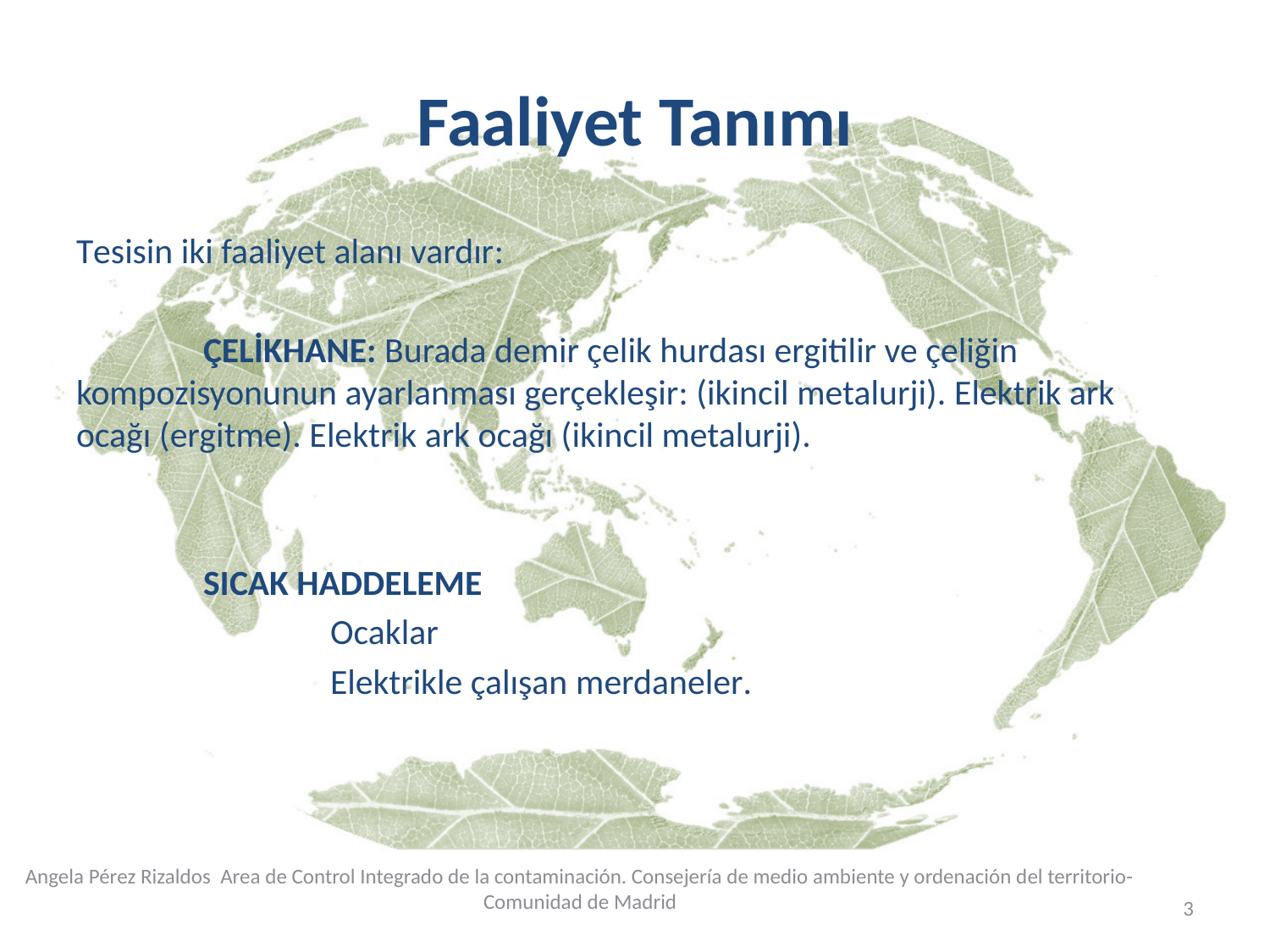

# Faaliyet Tanımı
Tesisin iki faaliyet alanı vardır:

	ÇELİKHANE: Burada demir çelik hurdası ergitilir ve çeliğin kompozisyonunun ayarlanması gerçekleşir: (ikincil metalurji). Elektrik ark ocağı (ergitme). Elektrik ark ocağı (ikincil metalurji).

	SICAK HADDELEME
		Ocaklar
		Elektrikle çalışan merdaneler.

Angela Pérez Rizaldos  Area de Control Integrado de la contaminación. Consejería de medio ambiente y ordenación del territorio- Comunidad de Madrid
3